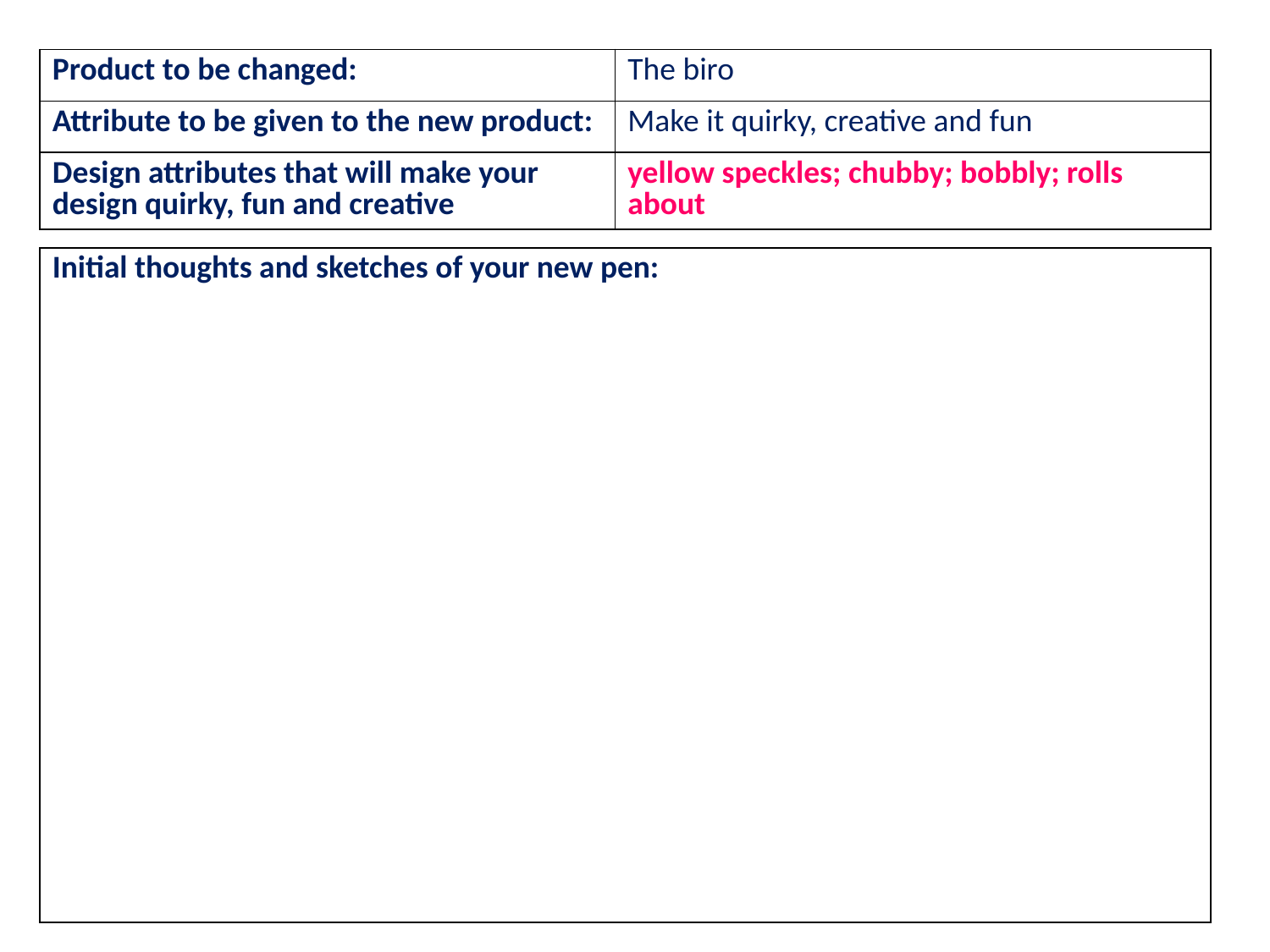

| Product to be changed: | The biro |
| --- | --- |
| Attribute to be given to the new product: | Make it quirky, creative and fun |
| Design attributes that will make your design quirky, fun and creative | yellow speckles; chubby; bobbly; rolls about |
| Initial thoughts and sketches of your new pen: |
| --- |